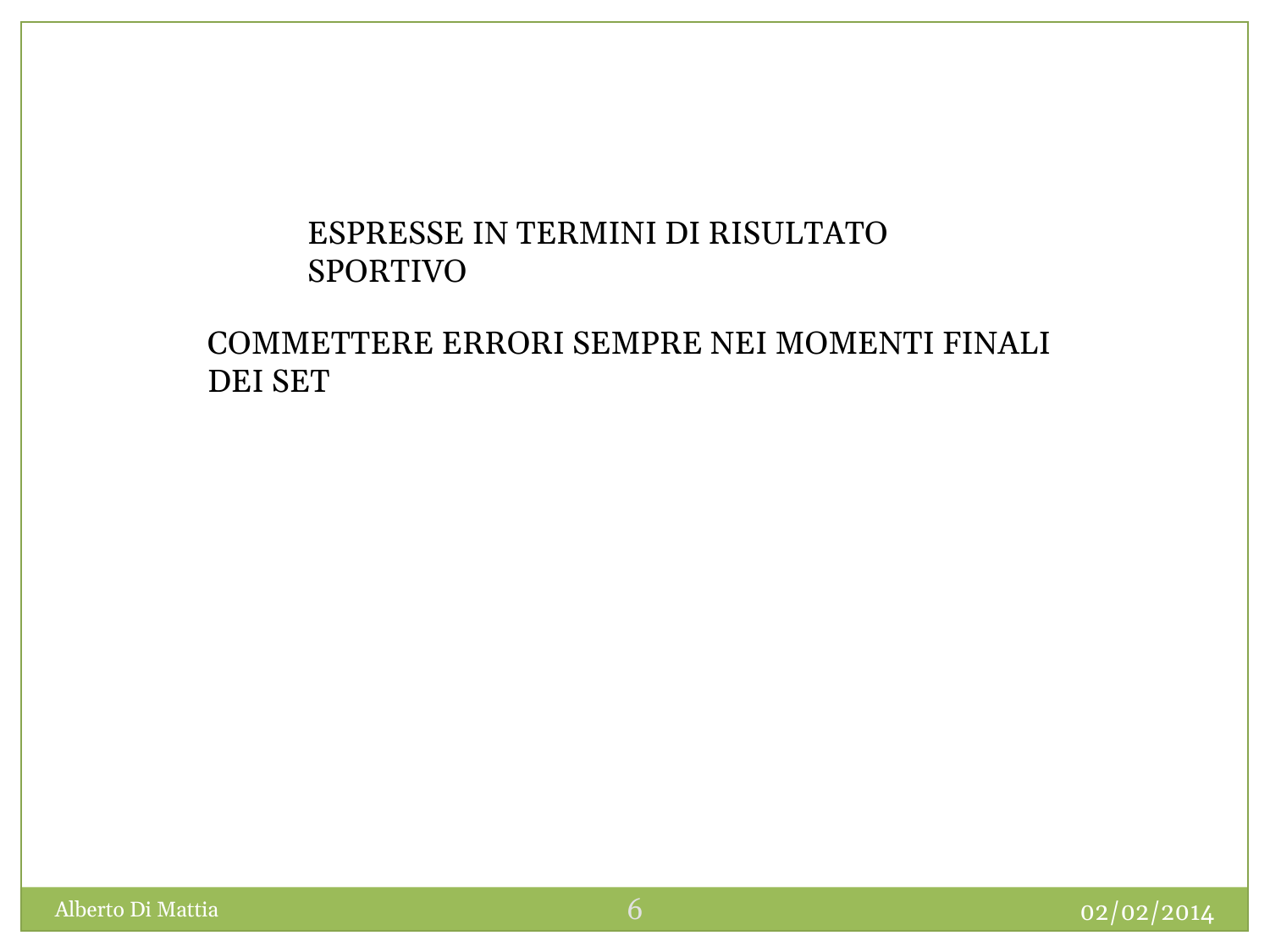

ESPRESSE IN TERMINI DI RISULTATO SPORTIVO
COMMETTERE ERRORI SEMPRE NEI MOMENTI FINALI DEI SET

6
02/02/2014
Alberto Di Mattia